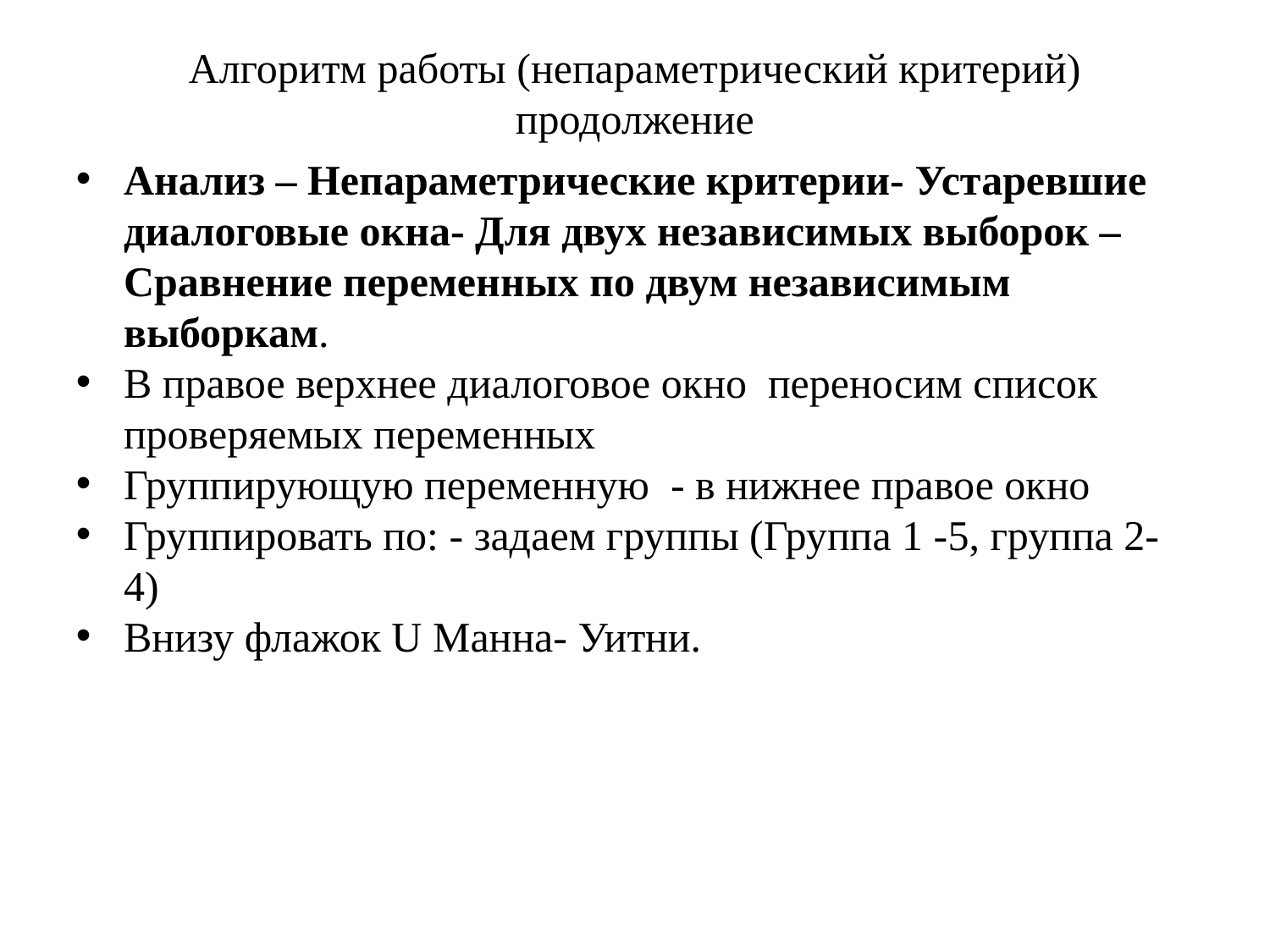

Алгоритм работы (непараметрический критерий)
продолжение
Анализ – Непараметрические критерии- Устаревшие диалоговые окна- Для двух независимых выборок – Сравнение переменных по двум независимым выборкам.
В правое верхнее диалоговое окно  переносим список проверяемых переменных
Группирующую переменную  - в нижнее правое окно
Группировать по: - задаем группы (Группа 1 -5, группа 2- 4)
Внизу флажок U Манна- Уитни.